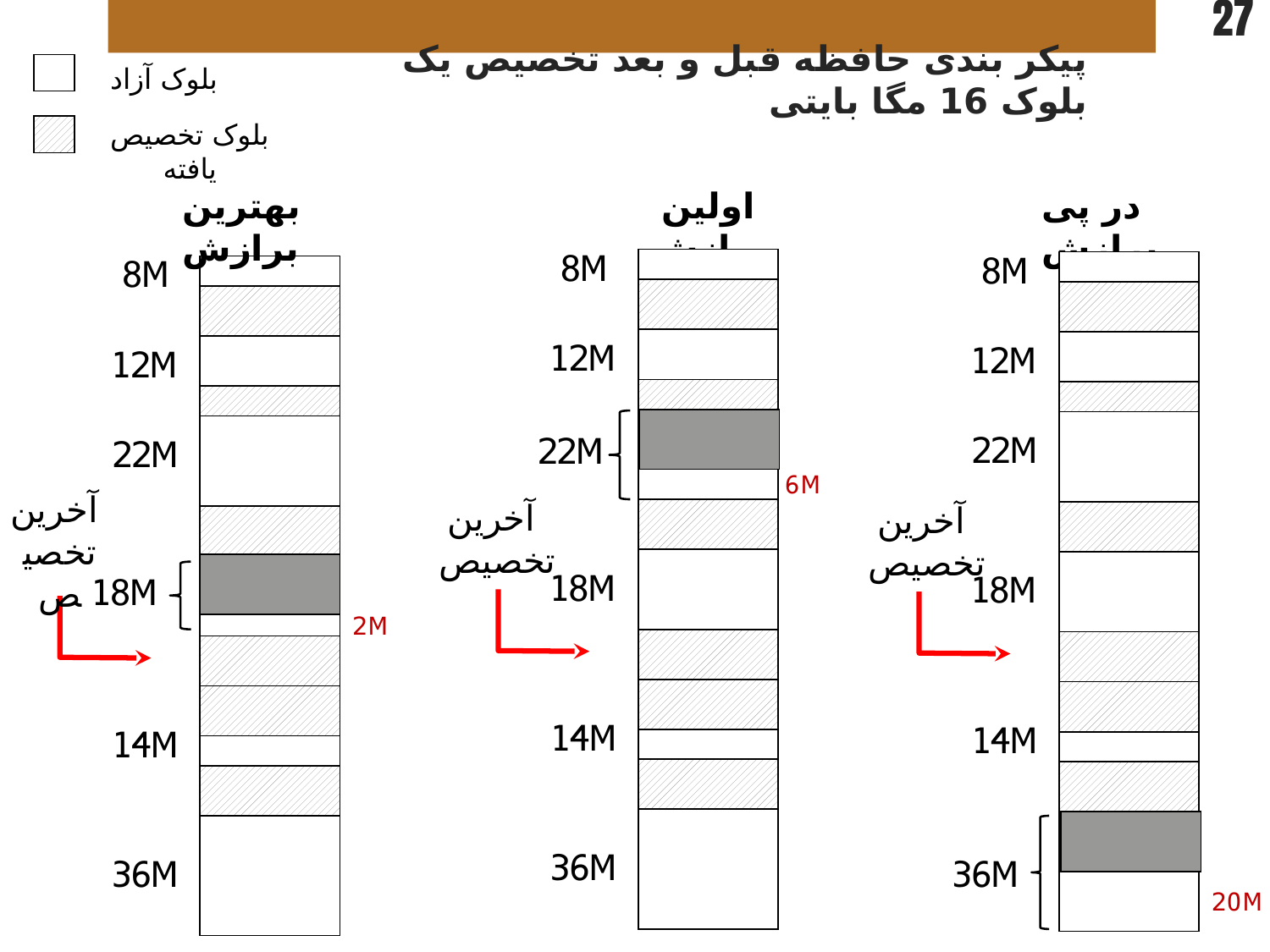

27

بلوک آزاد
# پیکر بندی حافظه قبل و بعد تخصیص یک بلوک 16 مگا بایتی
بلوک تخصیص یافته

در پی برازش
بهترین برازش
اولین برازش
8M
8M
8M

12M

12M

12M

22M
22M
22M
6M
آخرین
تخصیص
آخرین
تخصیص
آخرین
تخصیص

18M

18M
18M

2M

14M
14M
14M

36M

36M
36M
20M